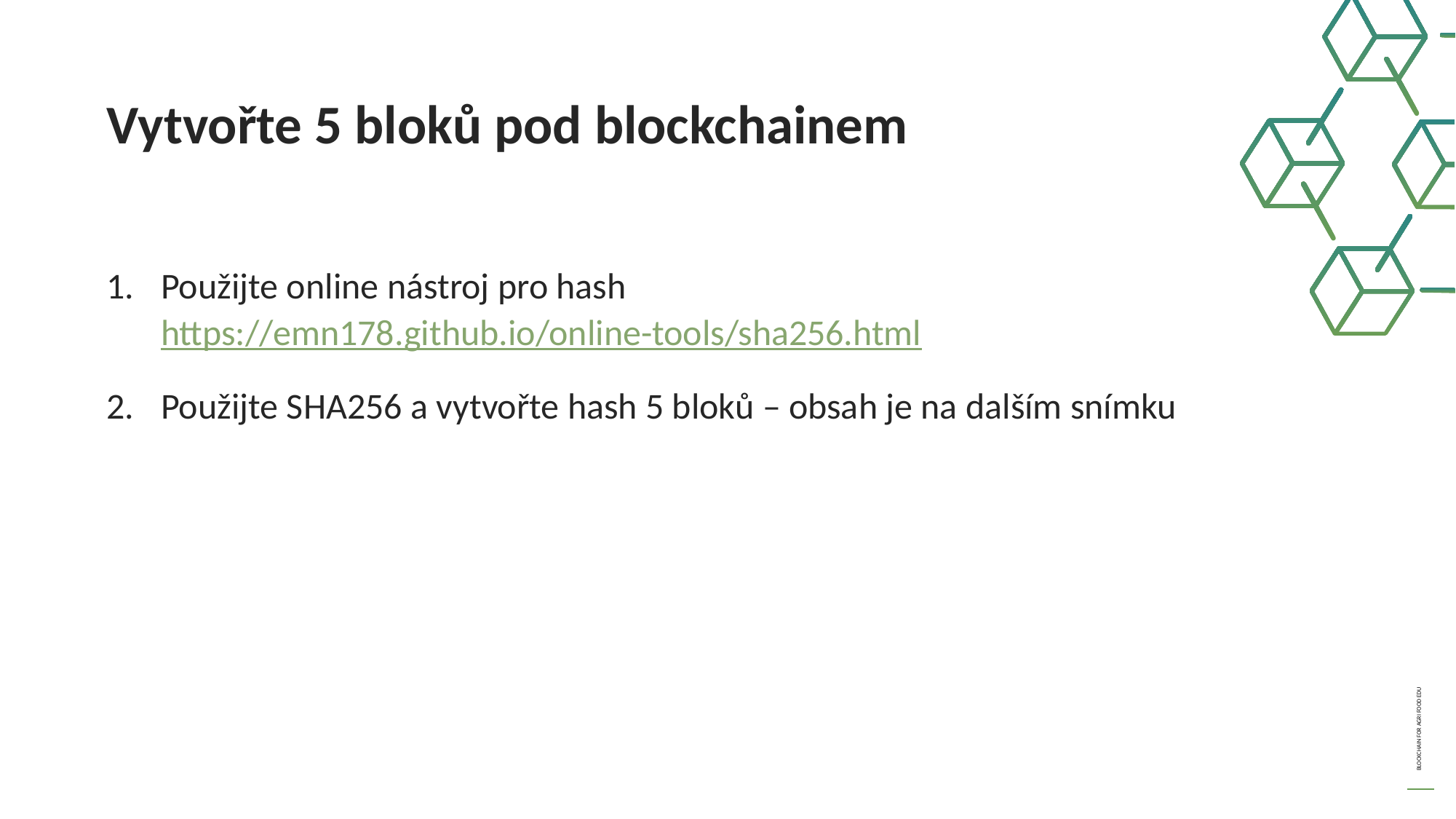

Vytvořte 5 bloků pod blockchainem
Použijte online nástroj pro hash
https://emn178.github.io/online-tools/sha256.html
Použijte SHA256 a vytvořte hash 5 bloků – obsah je na dalším snímku